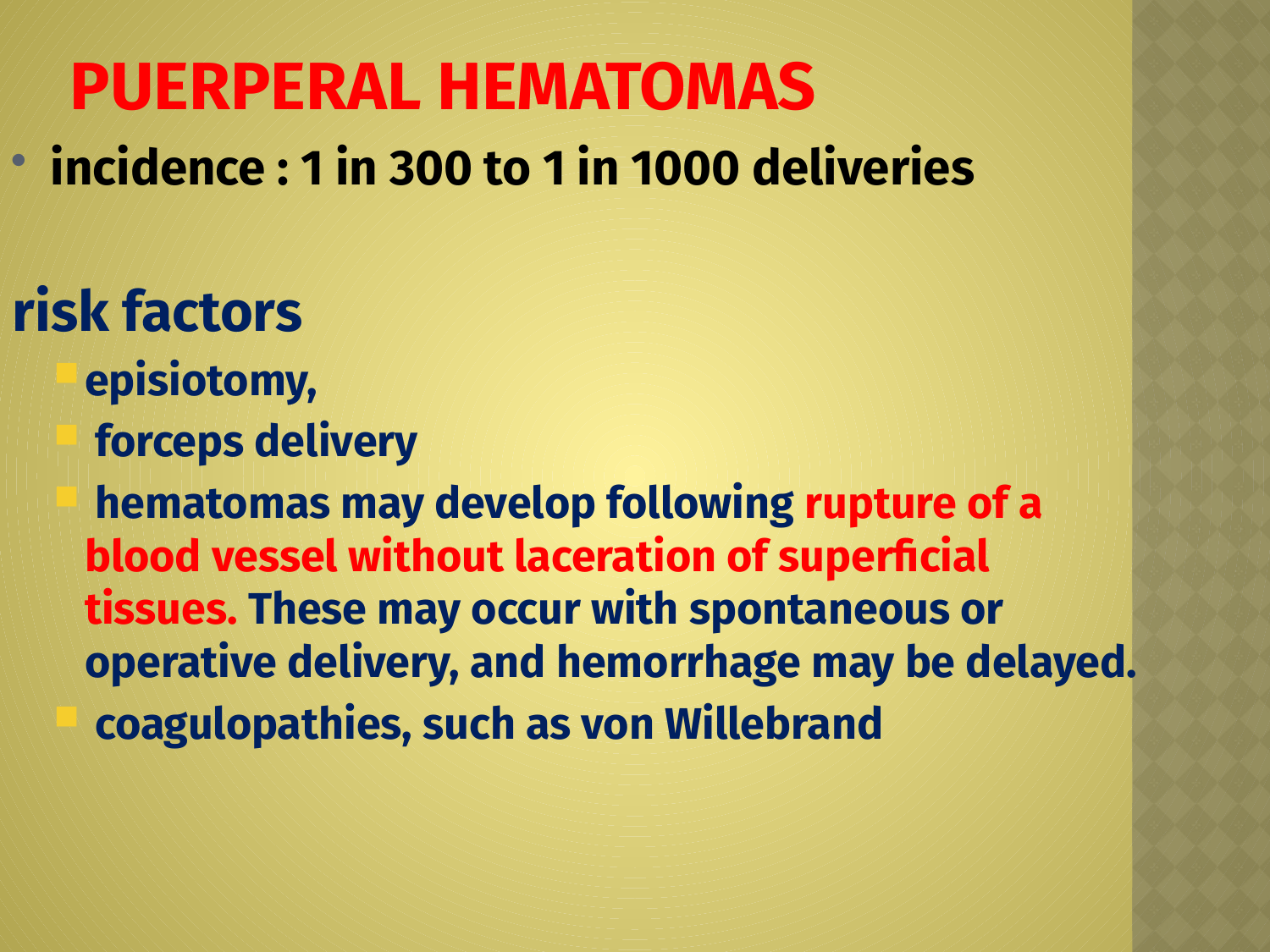

# Puerperal Hematomas
incidence : 1 in 300 to 1 in 1000 deliveries

risk factors
episiotomy,
 forceps delivery
 hematomas may develop following rupture of a blood vessel without laceration of superficial tissues. These may occur with spontaneous or operative delivery, and hemorrhage may be delayed.
 coagulopathies, such as von Willebrand